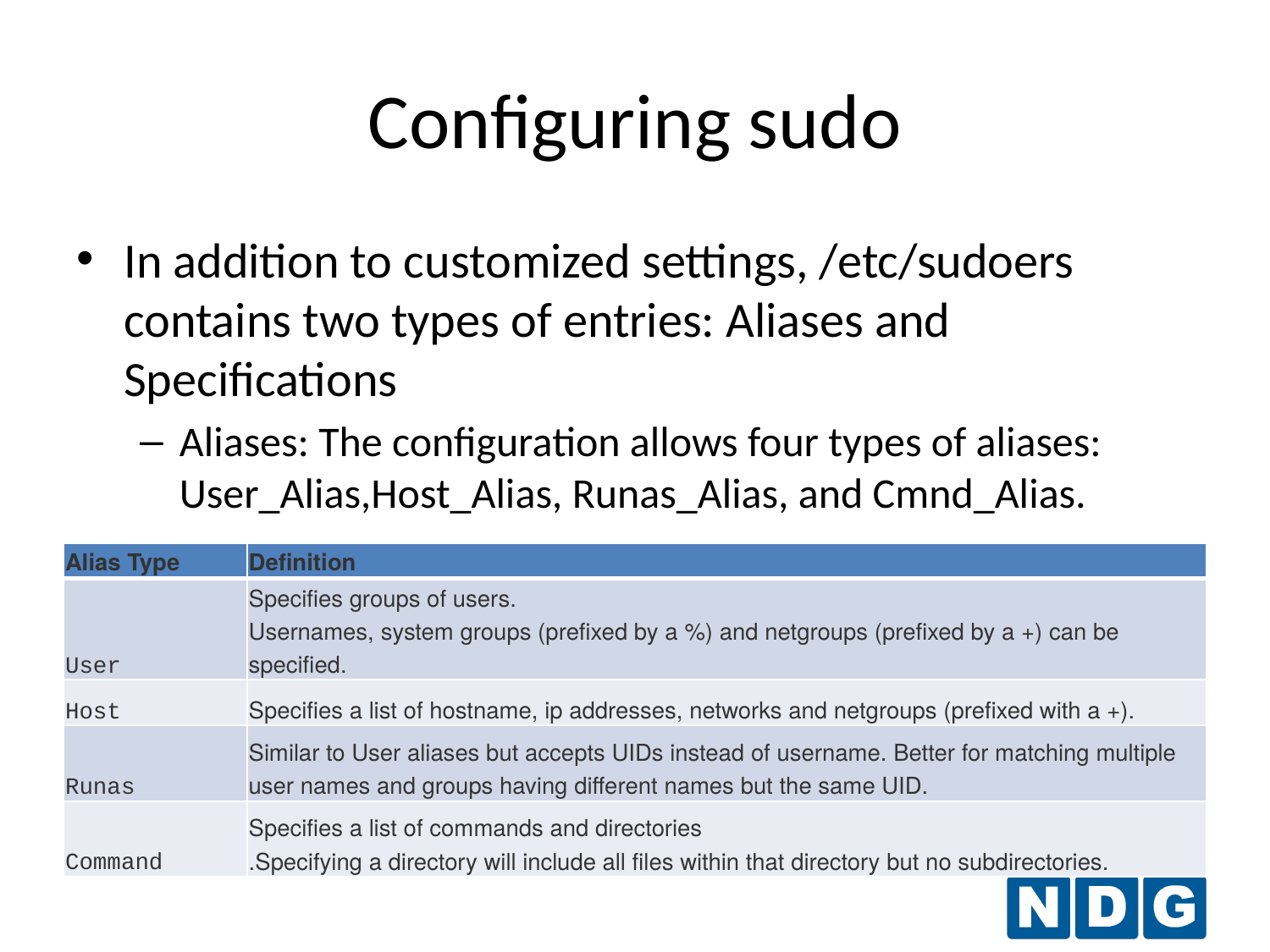

# Configuring sudo
In addition to customized settings, /etc/sudoers contains two types of entries: Aliases and Specifications
Aliases: The configuration allows four types of aliases: User_Alias,Host_Alias, Runas_Alias, and Cmnd_Alias.

| Alias Type | Definition |
| --- | --- |
| User | Specifies groups of users. Usernames, system groups (prefixed by a %) and netgroups (prefixed by a +) can be specified. |
| Host | Specifies a list of hostname, ip addresses, networks and netgroups (prefixed with a +). |
| Runas | Similar to User aliases but accepts UIDs instead of username. Better for matching multiple user names and groups having different names but the same UID. |
| Command | Specifies a list of commands and directories .Specifying a directory will include all files within that directory but no subdirectories. |